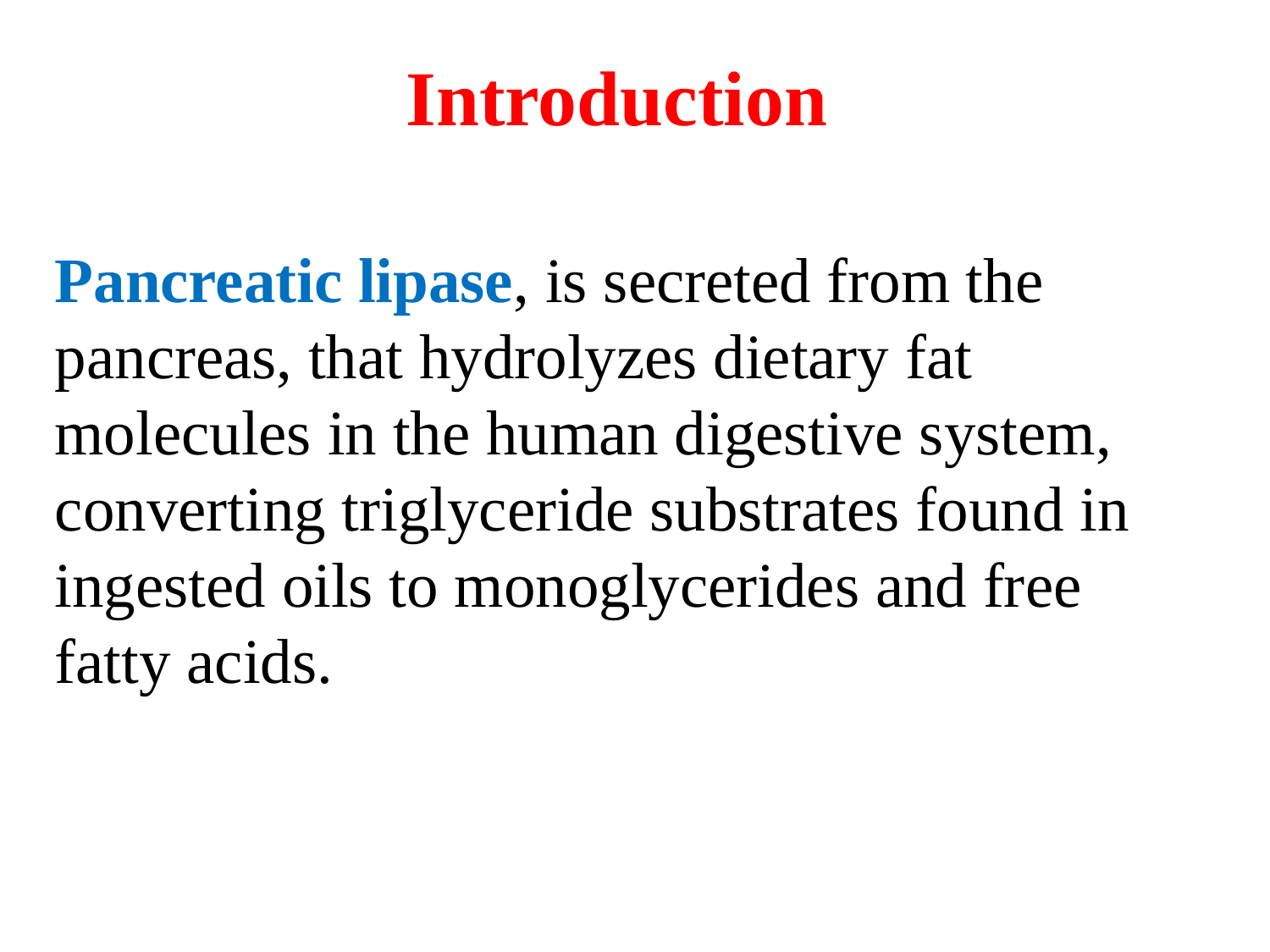

Introduction
Pancreatic lipase, is secreted from the pancreas, that hydrolyzes dietary fat molecules in the human digestive system, converting triglyceride substrates found in ingested oils to monoglycerides and free fatty acids.